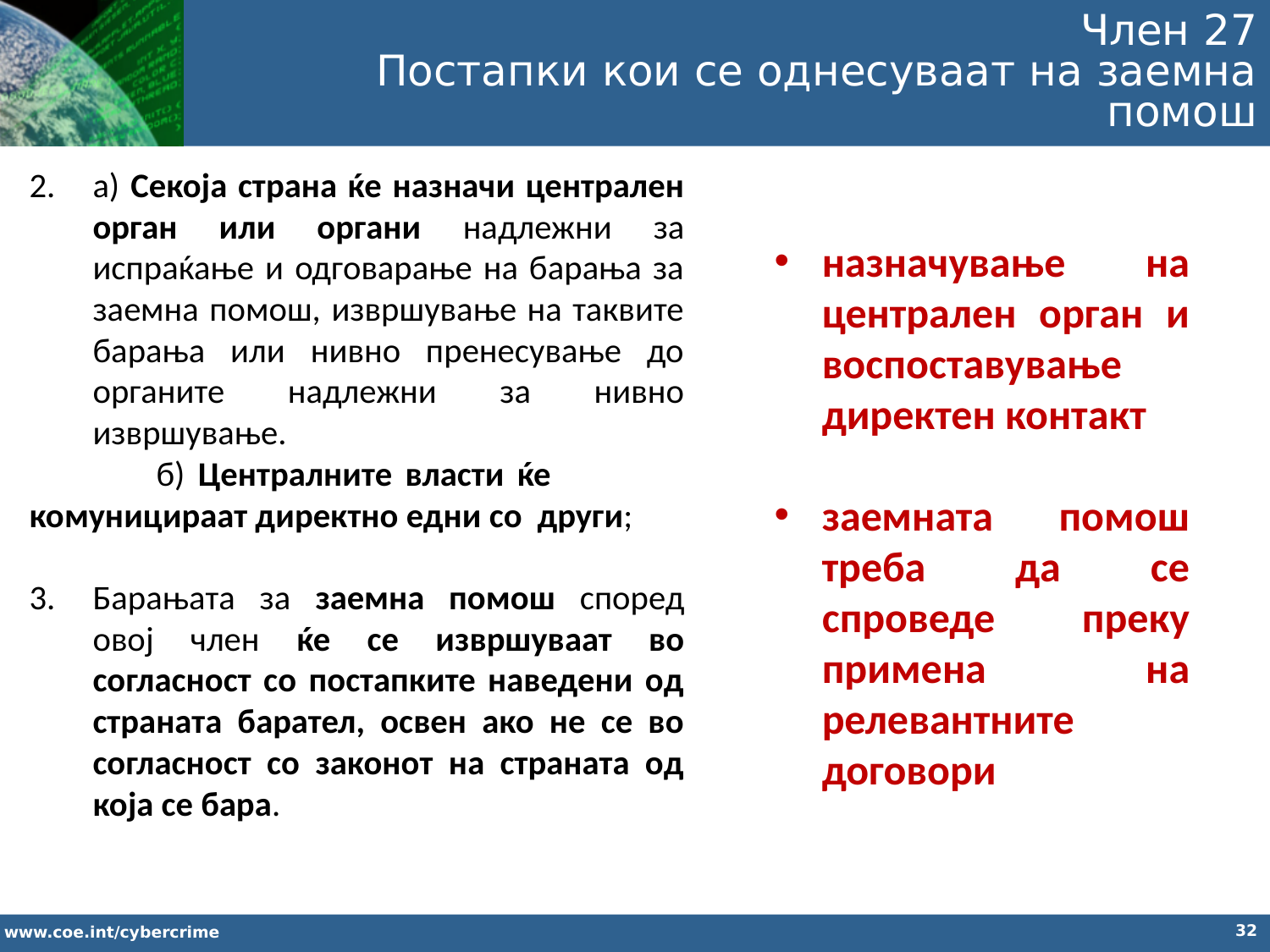

Член 27
Постапки кои се однесуваат на заемна помош
а) Секоја страна ќе назначи централен орган или органи надлежни за испраќање и одговарање на барања за заемна помош, извршување на таквите барања или нивно пренесување до органите надлежни за нивно извршување.
	б) Централните власти ќе 	комуницираат директно едни со 	други;

Барањата за заемна помош според овој член ќе се извршуваат во согласност со постапките наведени од страната барател, освен ако не се во согласност со законот на страната од која се бара.
назначување на централен орган и воспоставување директен контакт

заемната помош треба да се спроведе преку примена на релевантните договори

32